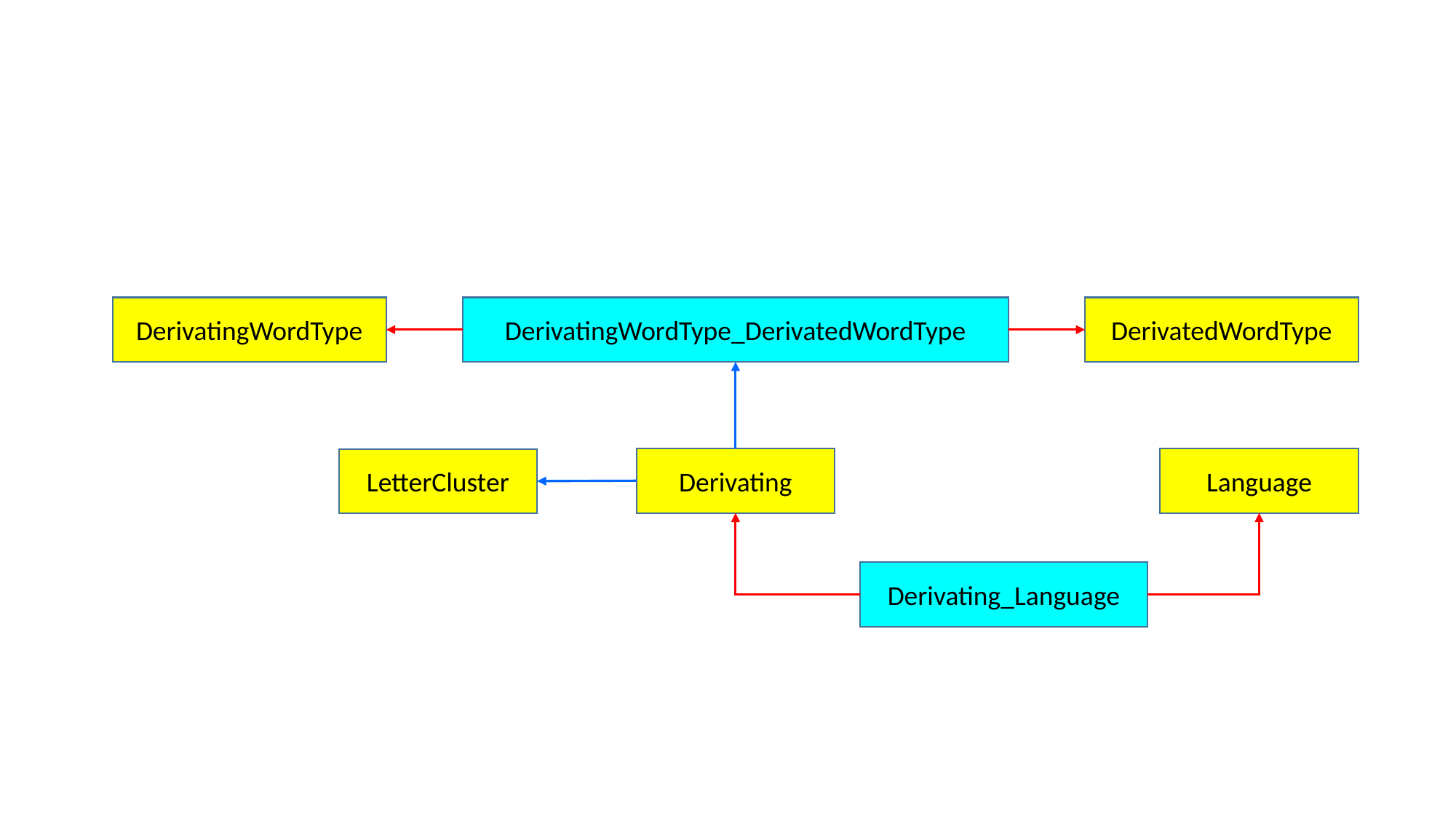

DerivatingWordType
DerivatingWordType_DerivatedWordType
DerivatedWordType
Derivating
Language
LetterCluster
Derivating_Language